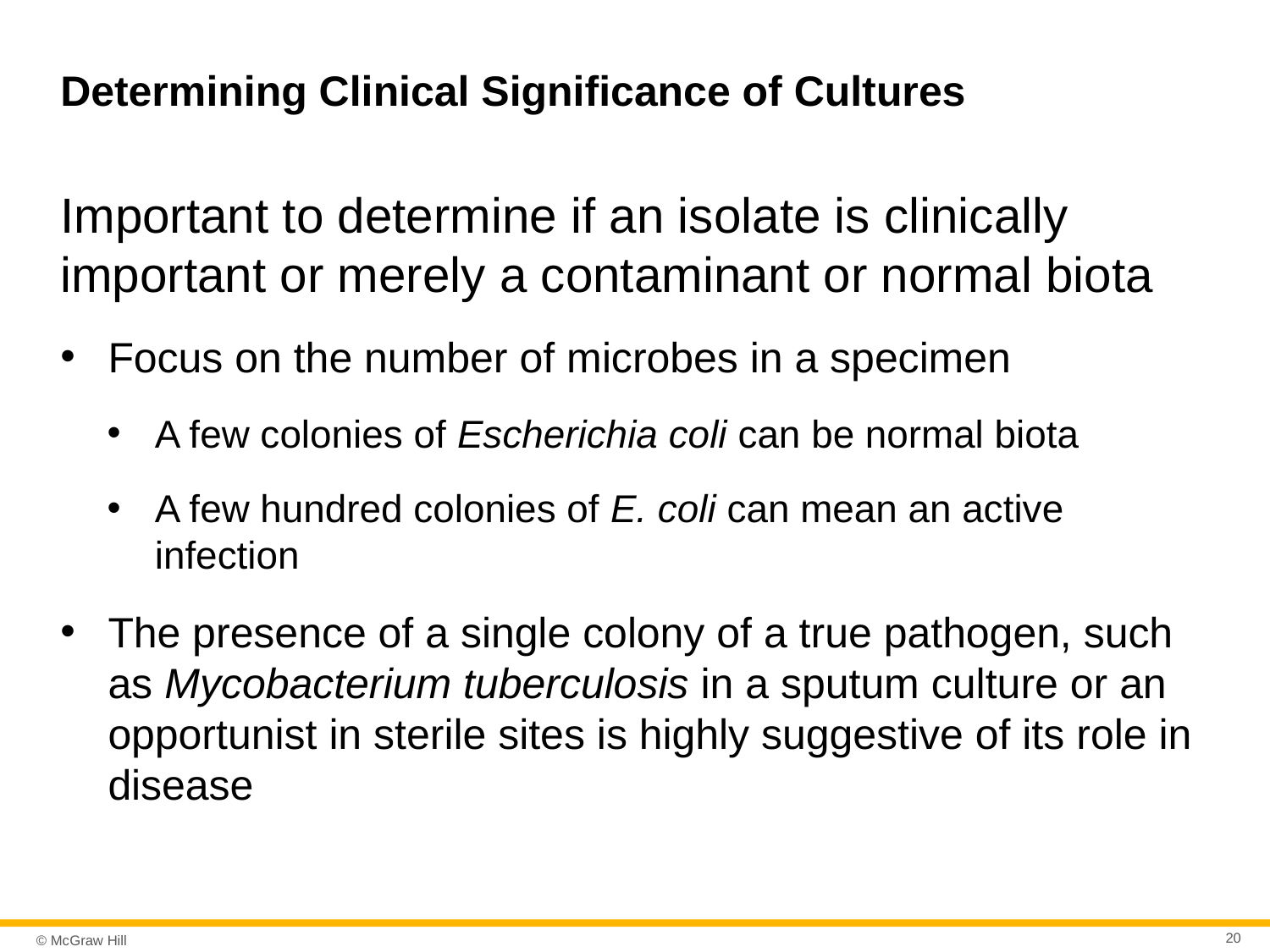

# Determining Clinical Significance of Cultures
Important to determine if an isolate is clinically important or merely a contaminant or normal biota
Focus on the number of microbes in a specimen
A few colonies of Escherichia coli can be normal biota
A few hundred colonies of E. coli can mean an active infection
The presence of a single colony of a true pathogen, such as Mycobacterium tuberculosis in a sputum culture or an opportunist in sterile sites is highly suggestive of its role in disease